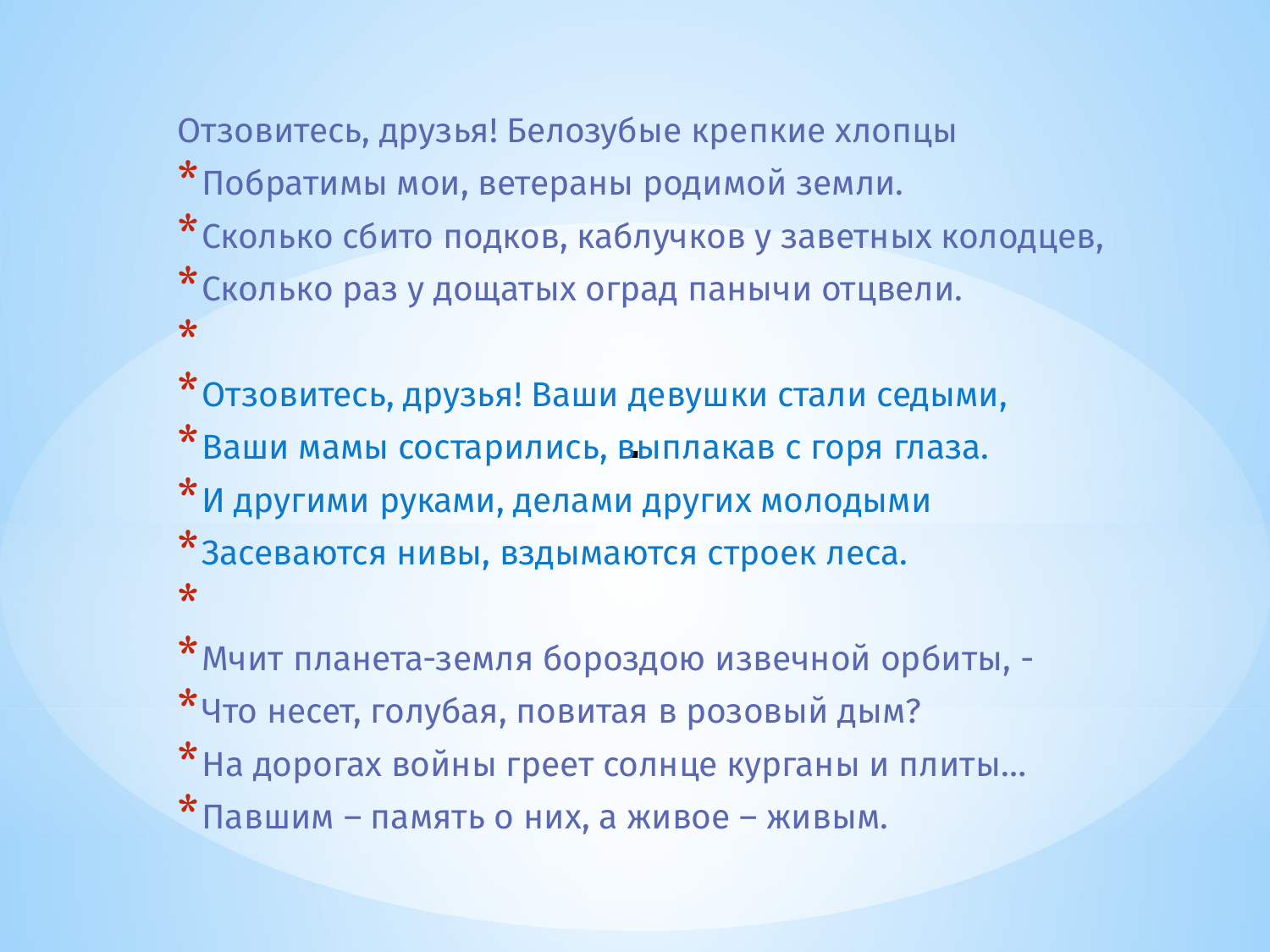

Отзовитесь, друзья! Белозубые крепкие хлопцы
Побратимы мои, ветераны родимой земли.
Сколько сбито подков, каблучков у заветных колодцев,
Сколько раз у дощатых оград панычи отцвели.

Отзовитесь, друзья! Ваши девушки стали седыми,
Ваши мамы состарились, выплакав с горя глаза.
И другими руками, делами других молодыми
Засеваются нивы, вздымаются строек леса.

Мчит планета-земля бороздою извечной орбиты, -
Что несет, голубая, повитая в розовый дым?
На дорогах войны греет солнце курганы и плиты…
Павшим – память о них, а живое – живым.

.